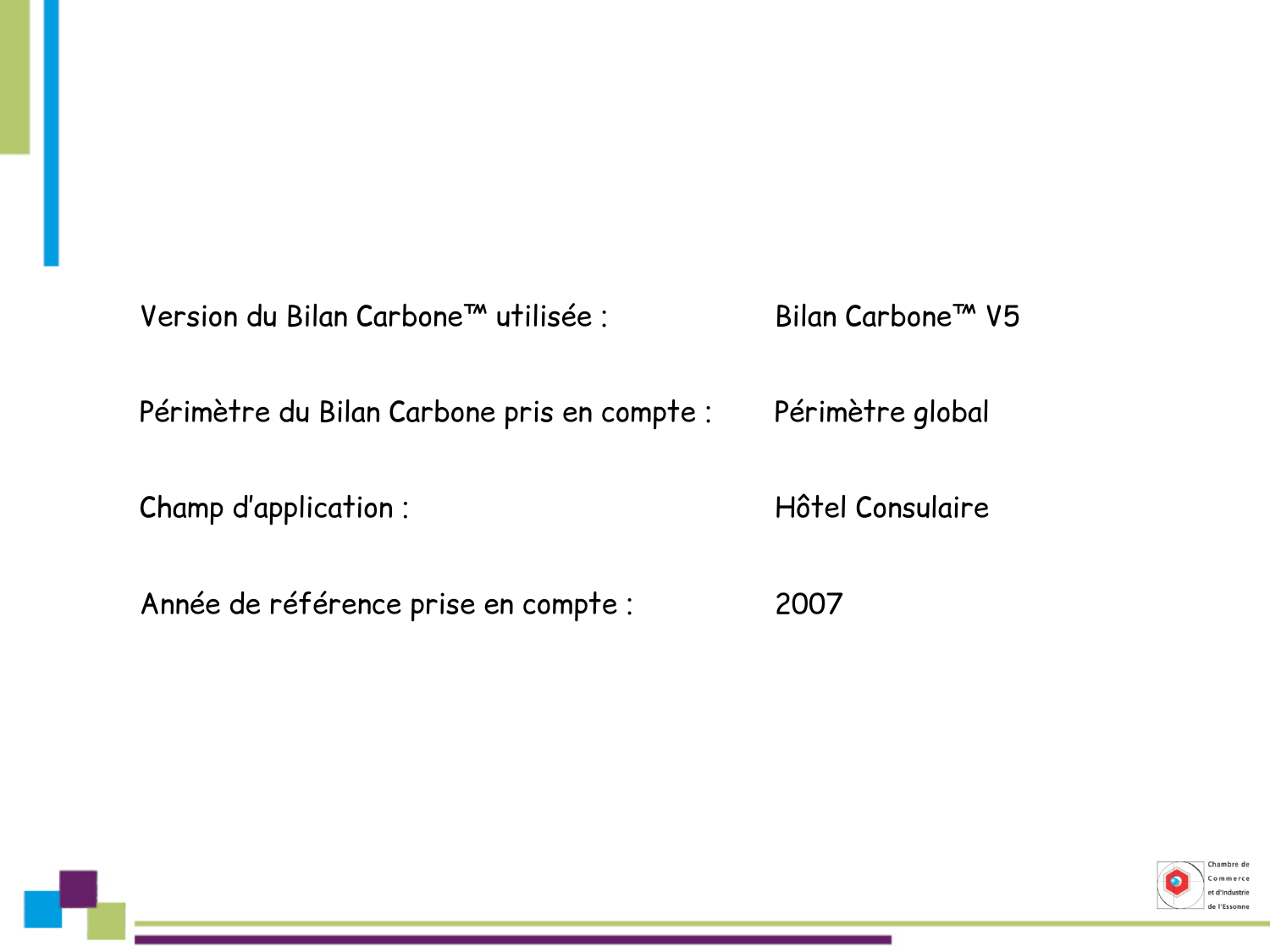

Version du Bilan Carbone™ utilisée : 		Bilan Carbone™ V5

	Périmètre du Bilan Carbone pris en compte :	Périmètre global

	Champ d’application :			Hôtel Consulaire

	Année de référence prise en compte : 		2007